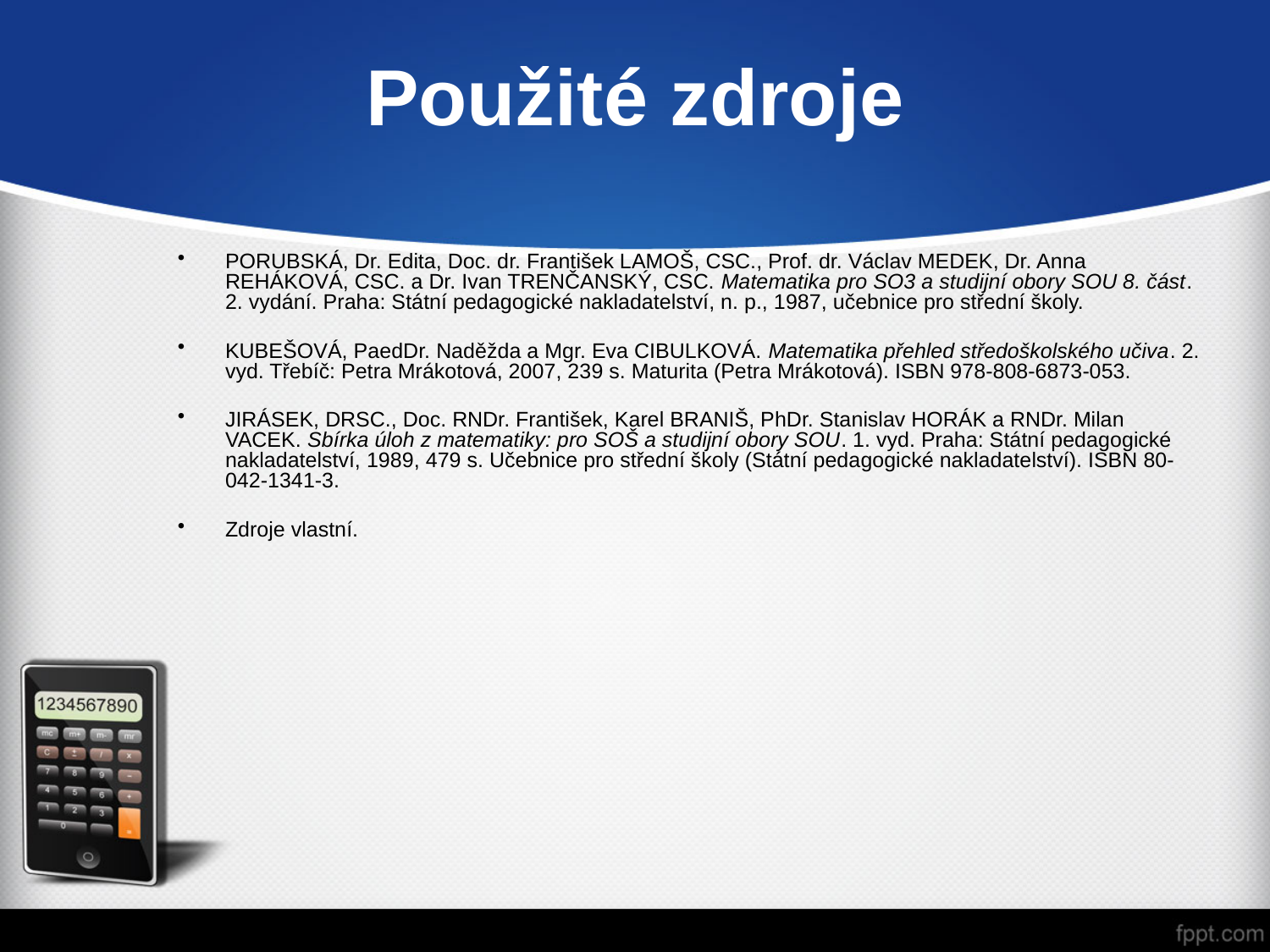

# Použité zdroje
PORUBSKÁ, Dr. Edita, Doc. dr. František LAMOŠ, CSC., Prof. dr. Václav MEDEK, Dr. Anna REHÁKOVÁ, CSC. a Dr. Ivan TRENČANSKÝ, CSC. Matematika pro SO3 a studijní obory SOU 8. část. 2. vydání. Praha: Státní pedagogické nakladatelství, n. p., 1987, učebnice pro střední školy.

KUBEŠOVÁ, PaedDr. Naděžda a Mgr. Eva CIBULKOVÁ. Matematika přehled středoškolského učiva. 2. vyd. Třebíč: Petra Mrákotová, 2007, 239 s. Maturita (Petra Mrákotová). ISBN 978-808-6873-053.

JIRÁSEK, DRSC., Doc. RNDr. František, Karel BRANIŠ, PhDr. Stanislav HORÁK a RNDr. Milan VACEK. Sbírka úloh z matematiky: pro SOŠ a studijní obory SOU. 1. vyd. Praha: Státní pedagogické nakladatelství, 1989, 479 s. Učebnice pro střední školy (Státní pedagogické nakladatelství). ISBN 80-042-1341-3.

Zdroje vlastní.